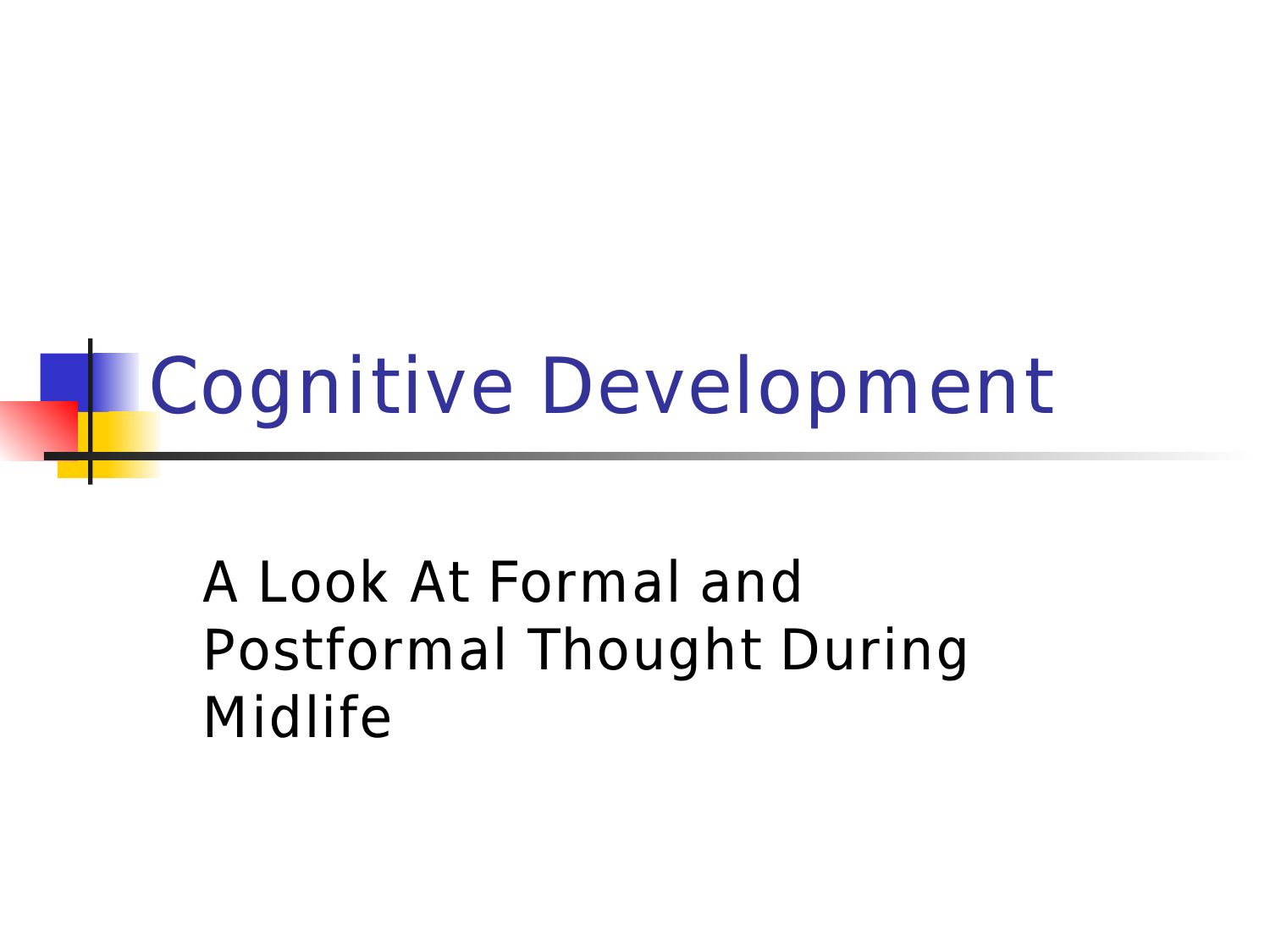

# Cognitive Development
A Look At Formal and Postformal Thought During Midlife